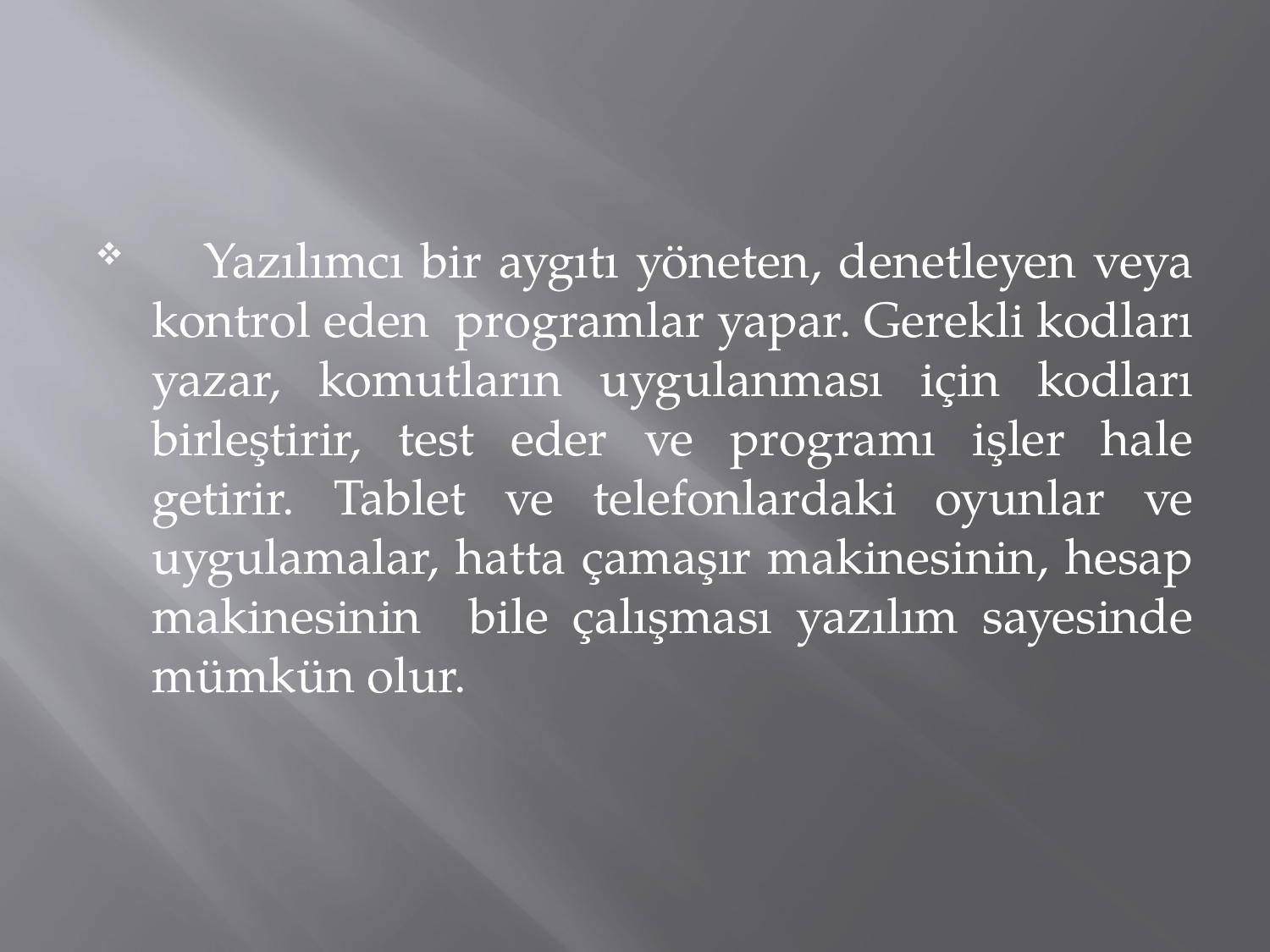

Yazılımcı bir aygıtı yöneten, denetleyen veya kontrol eden  programlar yapar. Gerekli kodları yazar, komutların uygulanması için kodları birleştirir, test eder ve programı işler hale getirir. Tablet ve telefonlardaki oyunlar ve uygulamalar, hatta çamaşır makinesinin, hesap makinesinin  bile çalışması yazılım sayesinde mümkün olur.